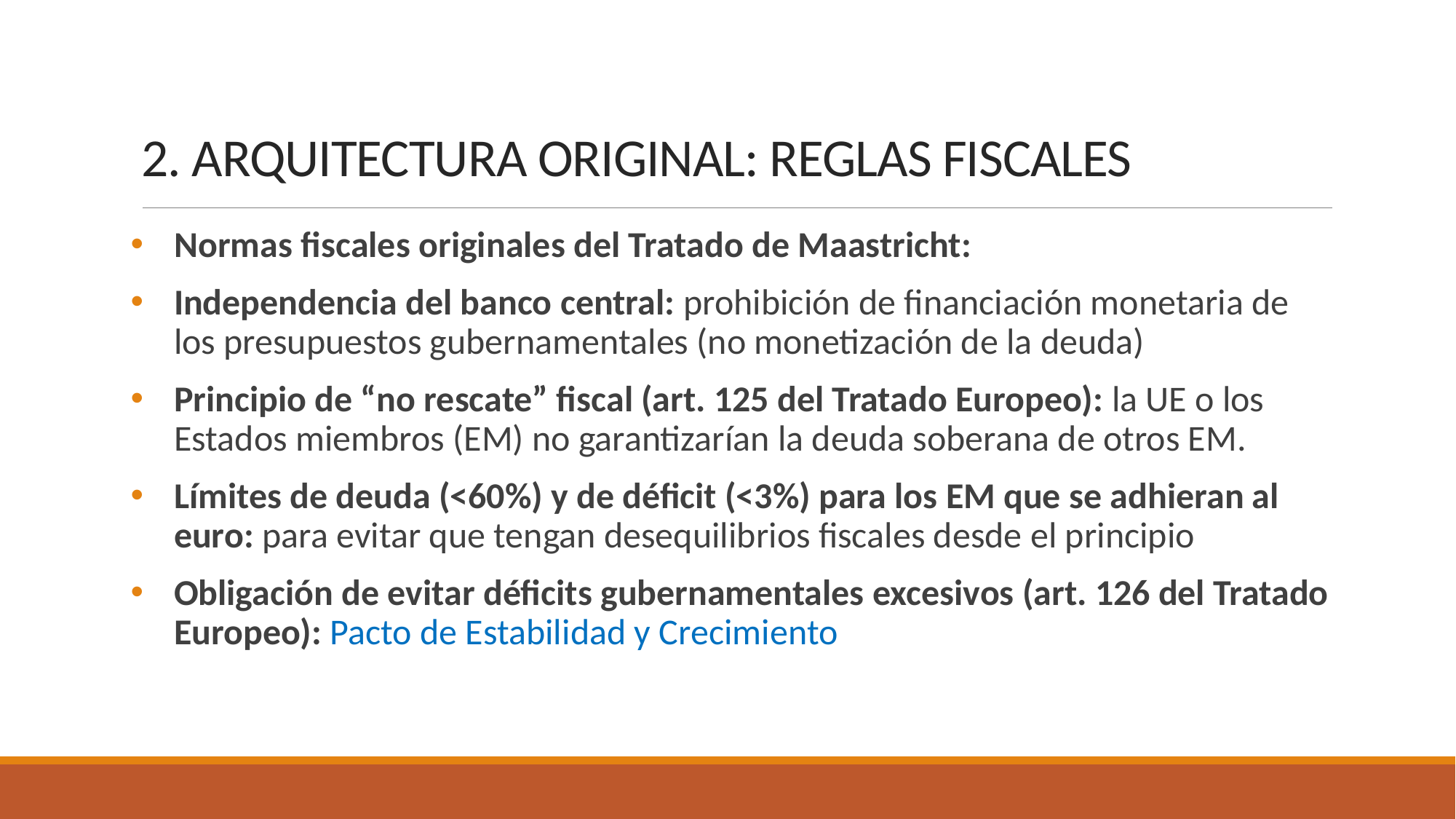

2. ARQUITECTURA ORIGINAL: REGLAS FISCALES
Normas fiscales originales del Tratado de Maastricht:
Independencia del banco central: prohibición de financiación monetaria de los presupuestos gubernamentales (no monetización de la deuda)
Principio de “no rescate” fiscal (art. 125 del Tratado Europeo): la UE o los Estados miembros (EM) no garantizarían la deuda soberana de otros EM.
Límites de deuda (<60%) y de déficit (<3%) para los EM que se adhieran al euro: para evitar que tengan desequilibrios fiscales desde el principio
Obligación de evitar déficits gubernamentales excesivos (art. 126 del Tratado Europeo): Pacto de Estabilidad y Crecimiento